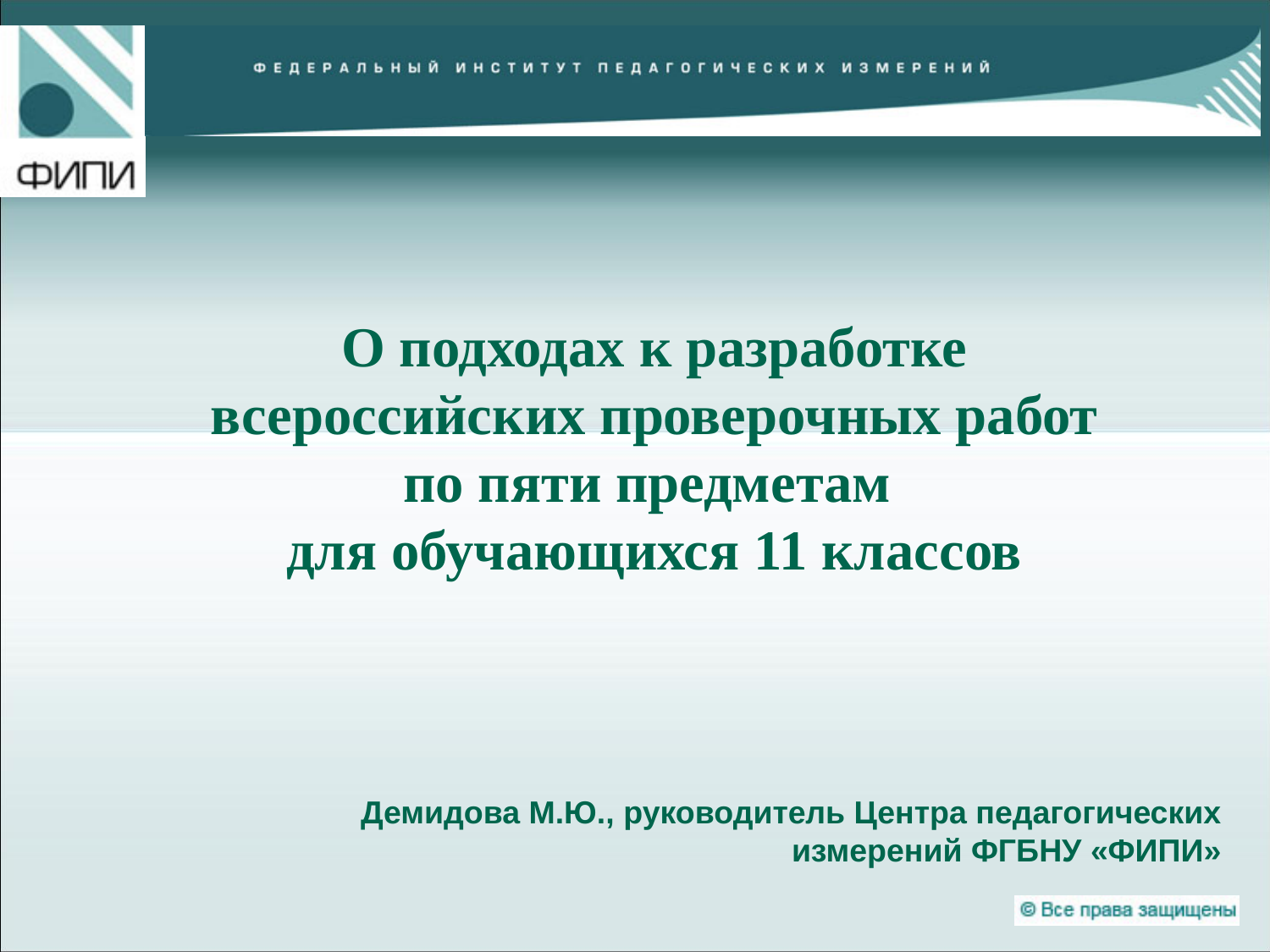

# О подходах к разработке всероссийских проверочных работ по пяти предметам для обучающихся 11 классов
Демидова М.Ю., руководитель Центра педагогических измерений ФГБНУ «ФИПИ»